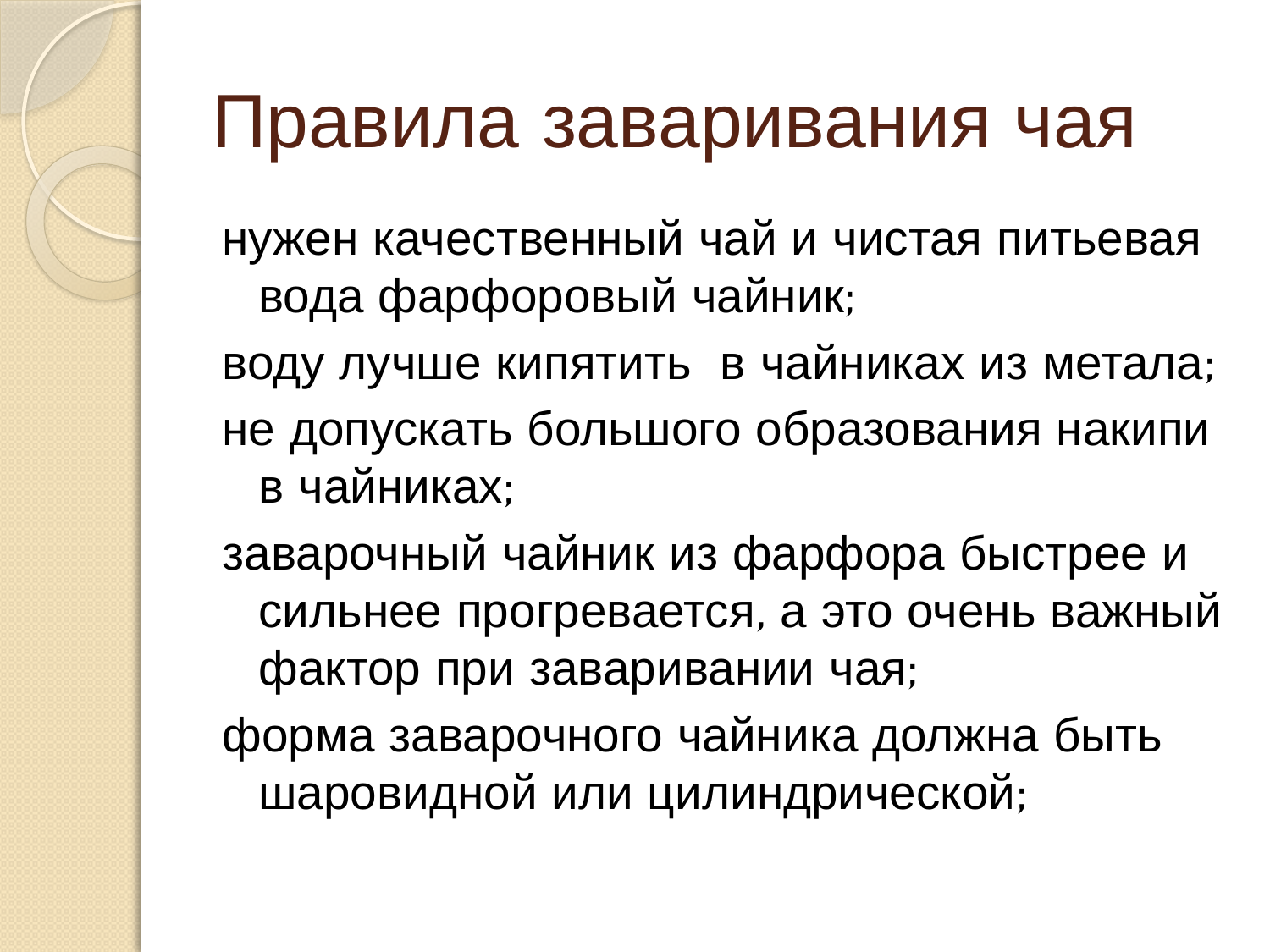

# Правила заваривания чая
нужен качественный чай и чистая питьевая вода фарфоровый чайник;
воду лучше кипятить  в чайниках из метала;
не допускать большого образования накипи в чайниках;
заварочный чайник из фарфора быстрее и сильнее прогревается, а это очень важный фактор при заваривании чая;
форма заварочного чайника должна быть шаровидной или цилиндрической;